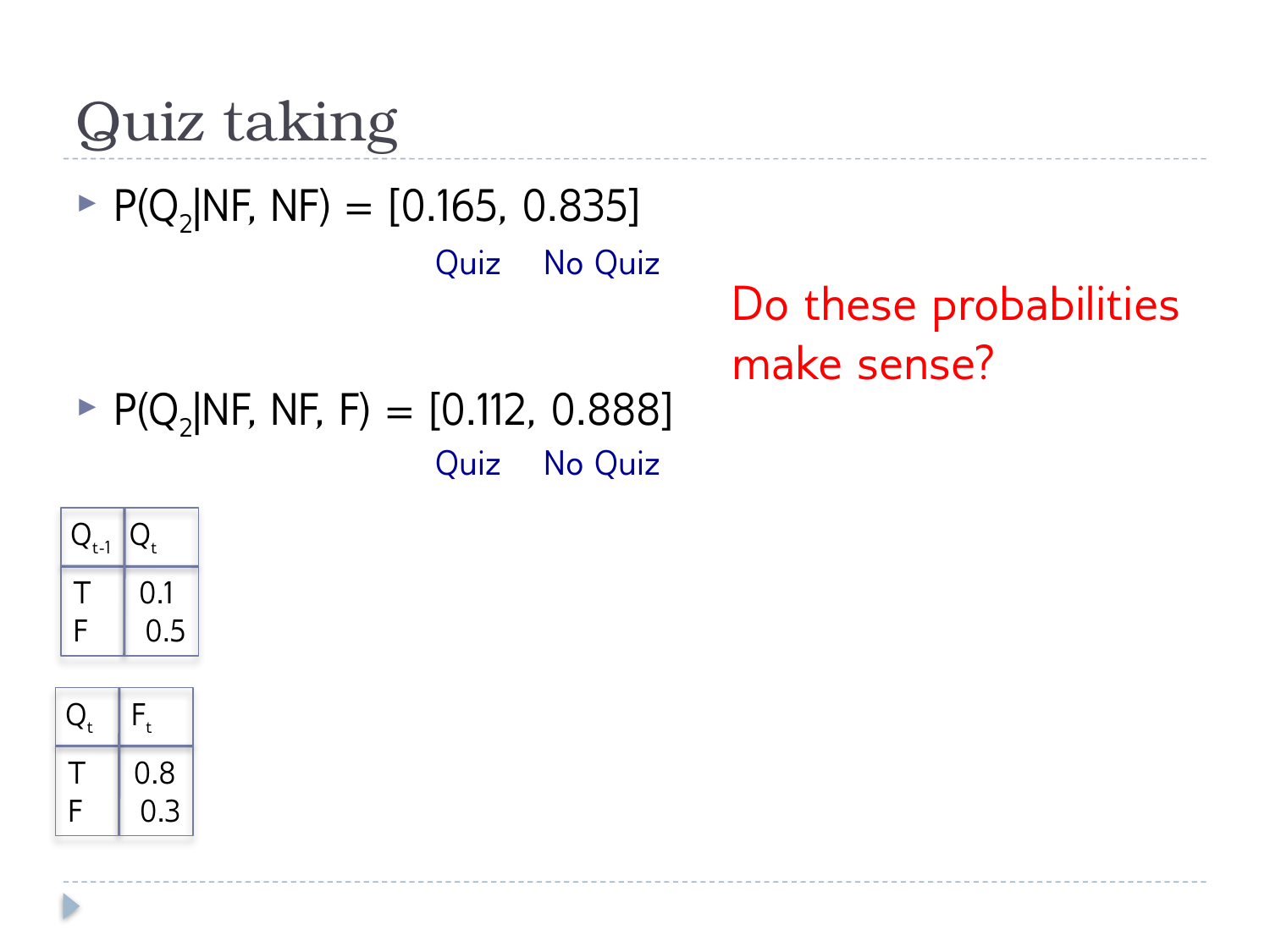

# Quiz taking
P(Q2|NF, NF) = [0.165, 0.835]

P(Q2|NF, NF, F) = [0.112, 0.888]
Quiz    No Quiz
Do these probabilities make sense?
Quiz    No Quiz

Qt-1  Qt
T     0.1
F      0.5
Qt    Ft

T     0.8
F      0.3